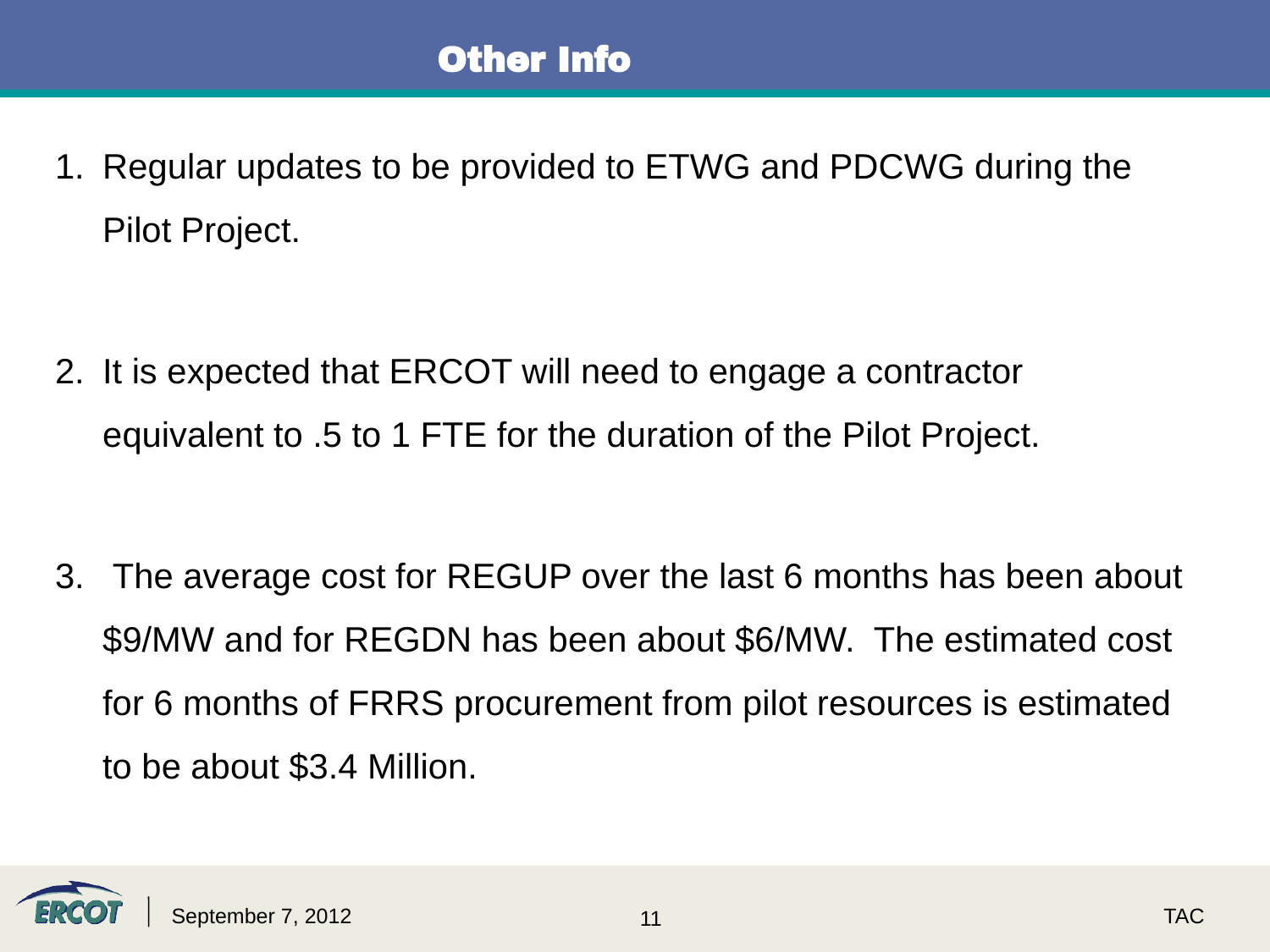

# Other Info
Regular updates to be provided to ETWG and PDCWG during the Pilot Project.

It is expected that ERCOT will need to engage a contractor equivalent to .5 to 1 FTE for the duration of the Pilot Project.

 The average cost for REGUP over the last 6 months has been about $9/MW and for REGDN has been about $6/MW.  The estimated cost for 6 months of FRRS procurement from pilot resources is estimated to be about $3.4 Million.

September 7, 2012
TAC